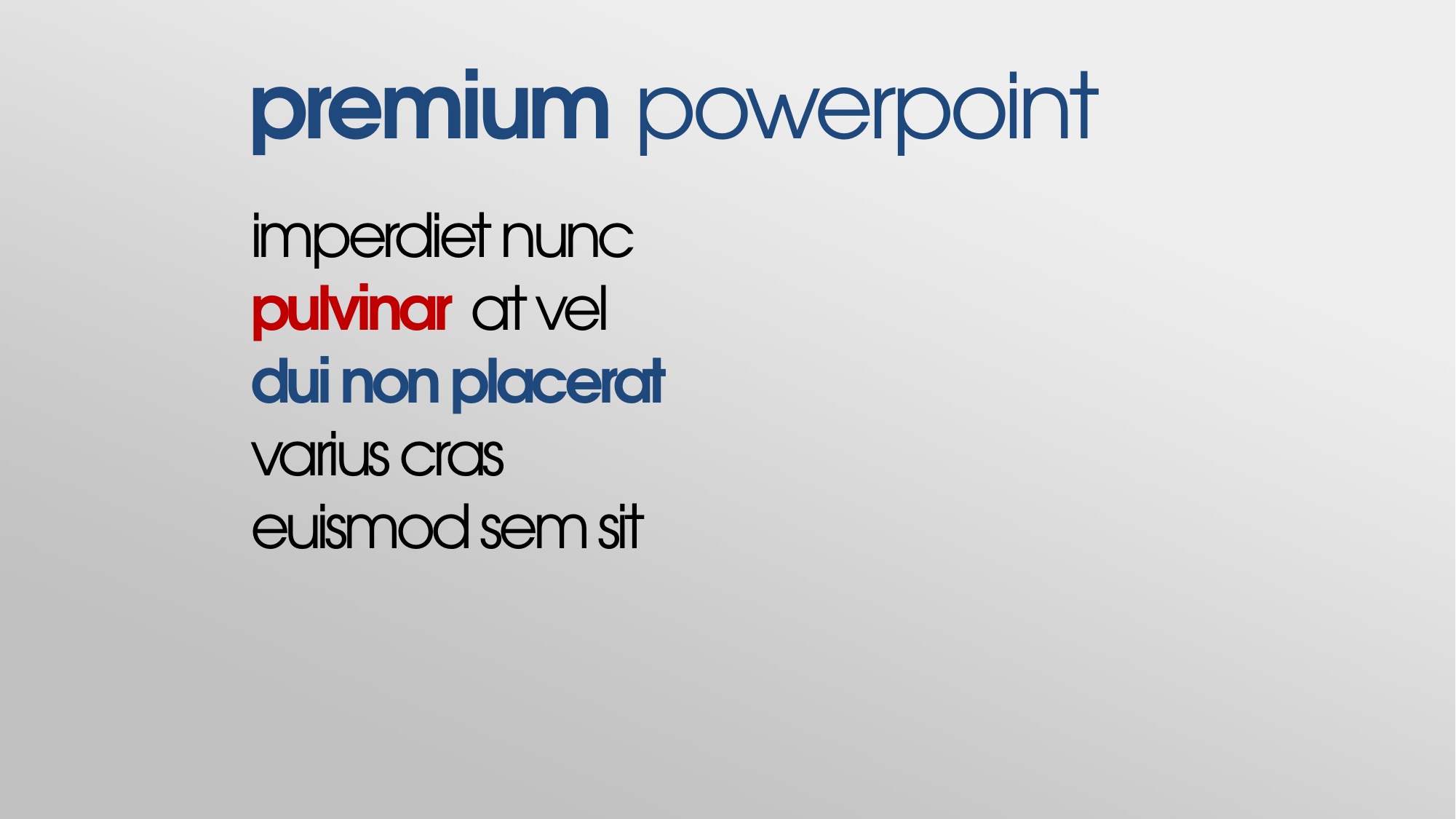

premium powerpoint
imperdiet nunc
pulvinar at vel
dui non placerat
varius cras
euismod sem sit